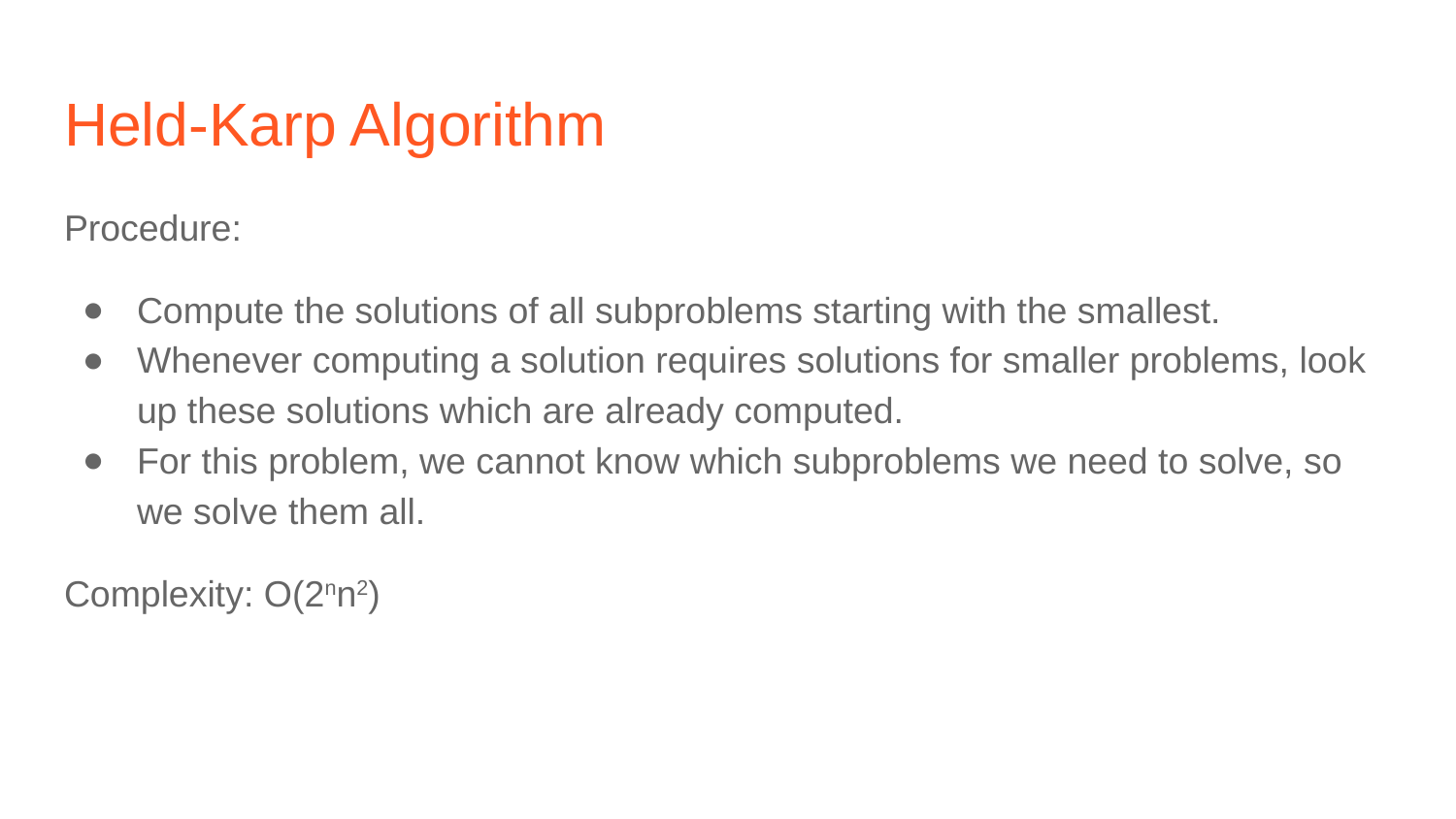

# Held-Karp Algorithm
Procedure:
Compute the solutions of all subproblems starting with the smallest.
Whenever computing a solution requires solutions for smaller problems, look up these solutions which are already computed.
For this problem, we cannot know which subproblems we need to solve, so we solve them all.
Complexity: O(2nn2)